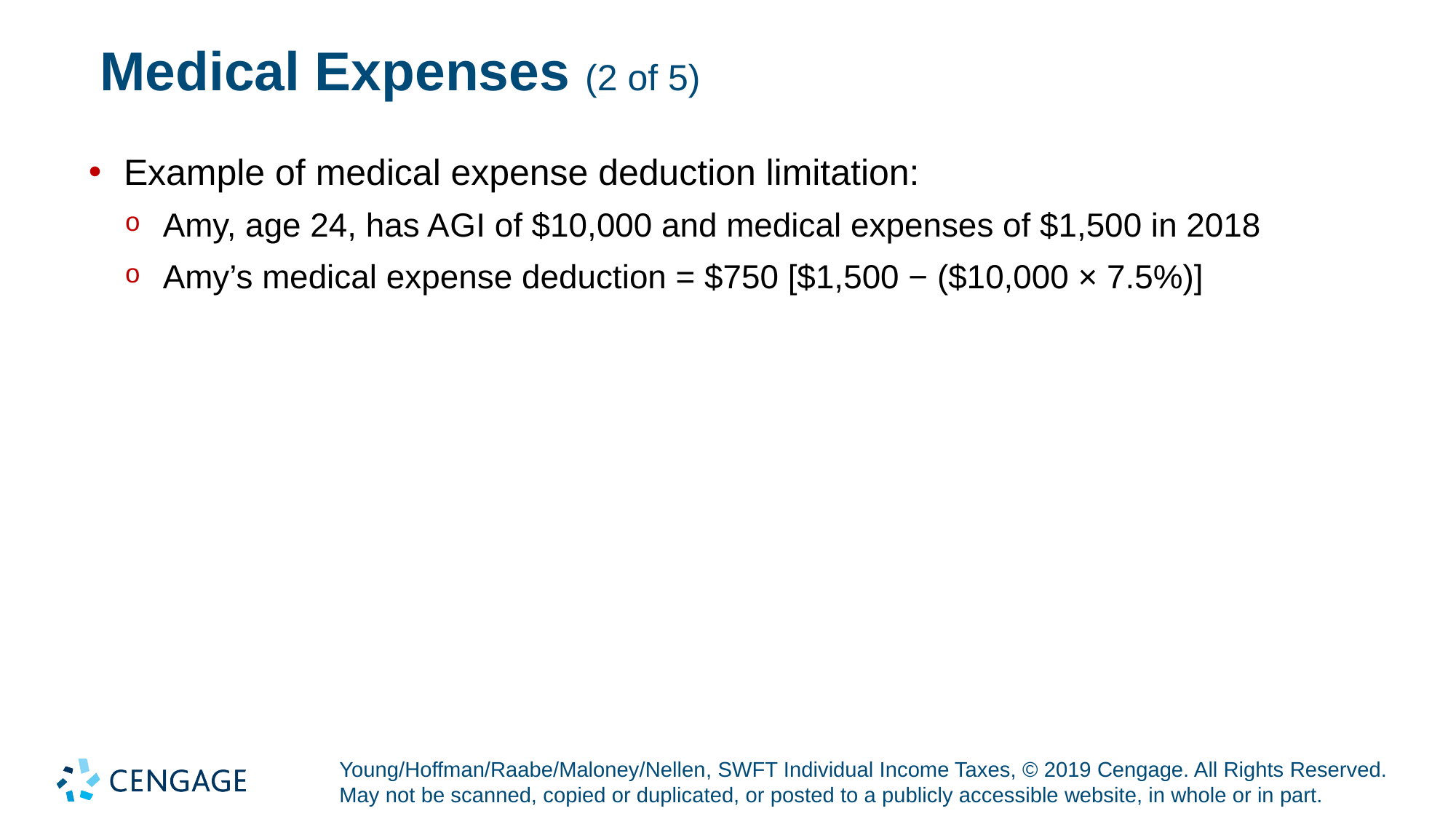

# Medical Expenses (2 of 5)
Example of medical expense deduction limitation:
Amy, age 24, has A G I of $10,000 and medical expenses of $1,500 in 2018
Amy’s medical expense deduction = $750 [$1,500 − ($10,000 × 7.5%)]